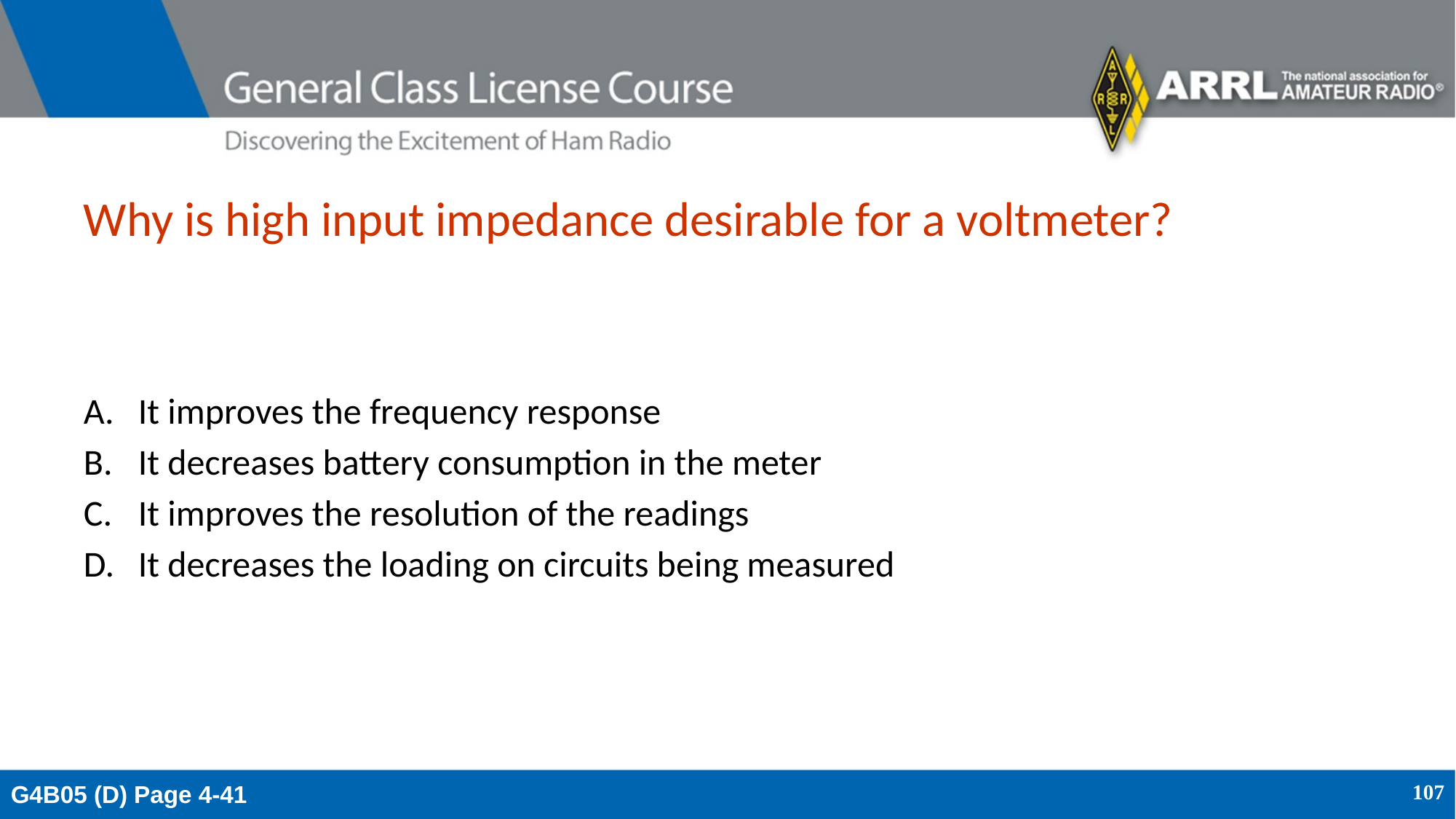

# Why is high input impedance desirable for a voltmeter?
It improves the frequency response
It decreases battery consumption in the meter
It improves the resolution of the readings
It decreases the loading on circuits being measured
G4B05 (D) Page 4-41
107